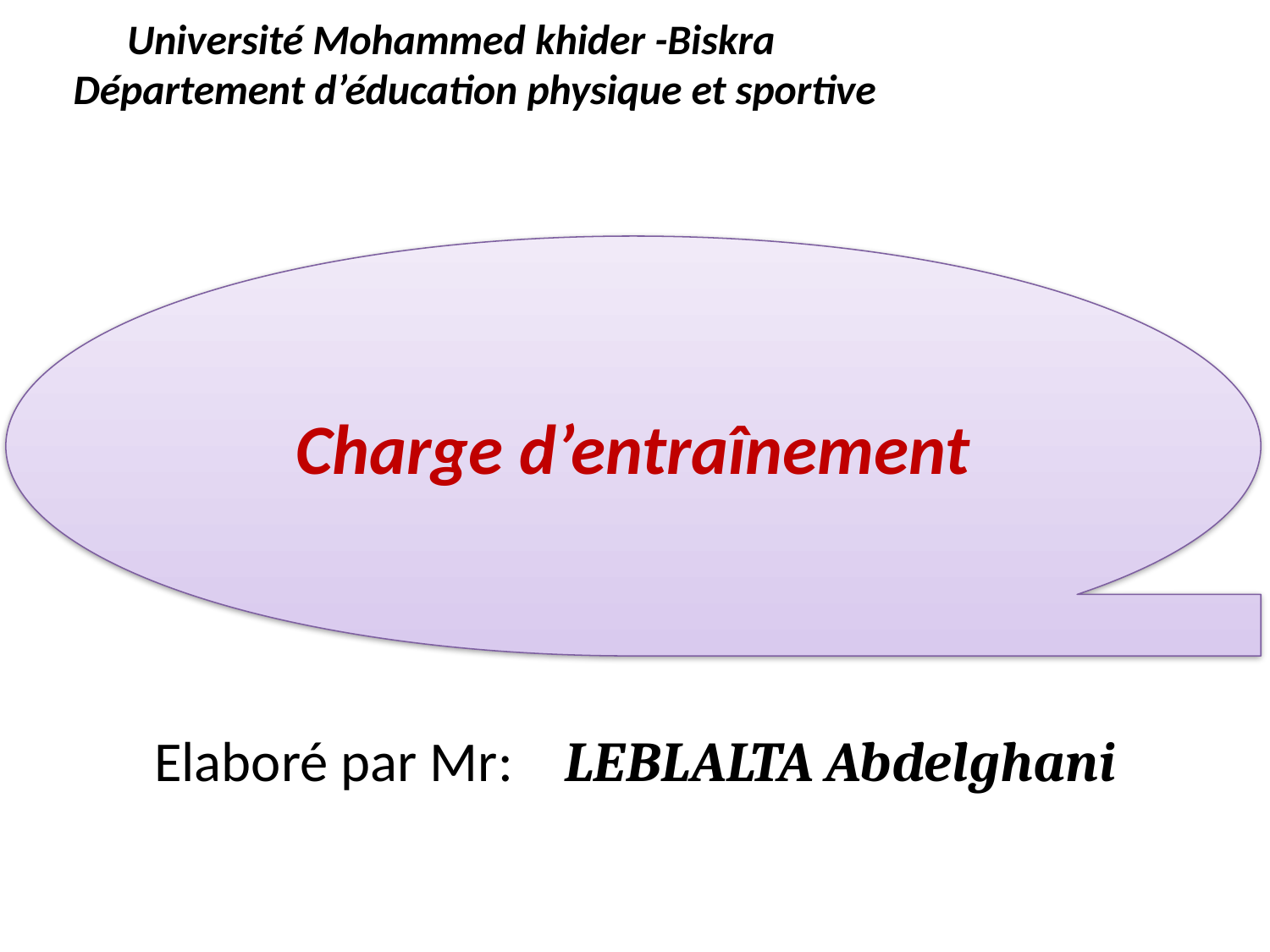

# Université Mohammed khider -Biskra Département d’éducation physique et sportive

Elaboré par Mr:    LEBLALTA Abdelghani
Charge d’entraînement